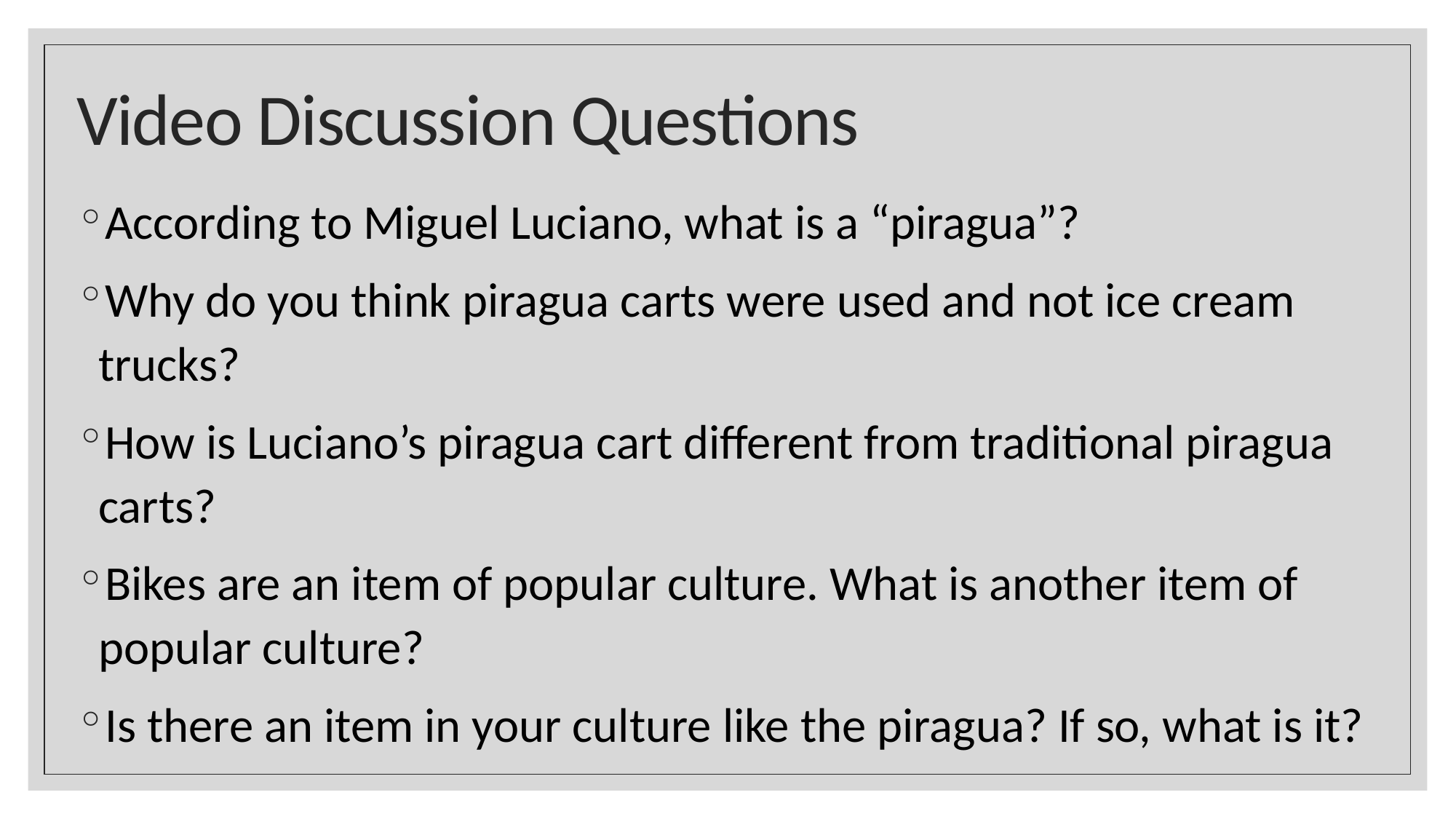

# Video Discussion Questions
According to Miguel Luciano, what is a “piragua”?
Why do you think piragua carts were used and not ice cream trucks?
How is Luciano’s piragua cart different from traditional piragua carts?
Bikes are an item of popular culture. What is another item of popular culture?
Is there an item in your culture like the piragua? If so, what is it?